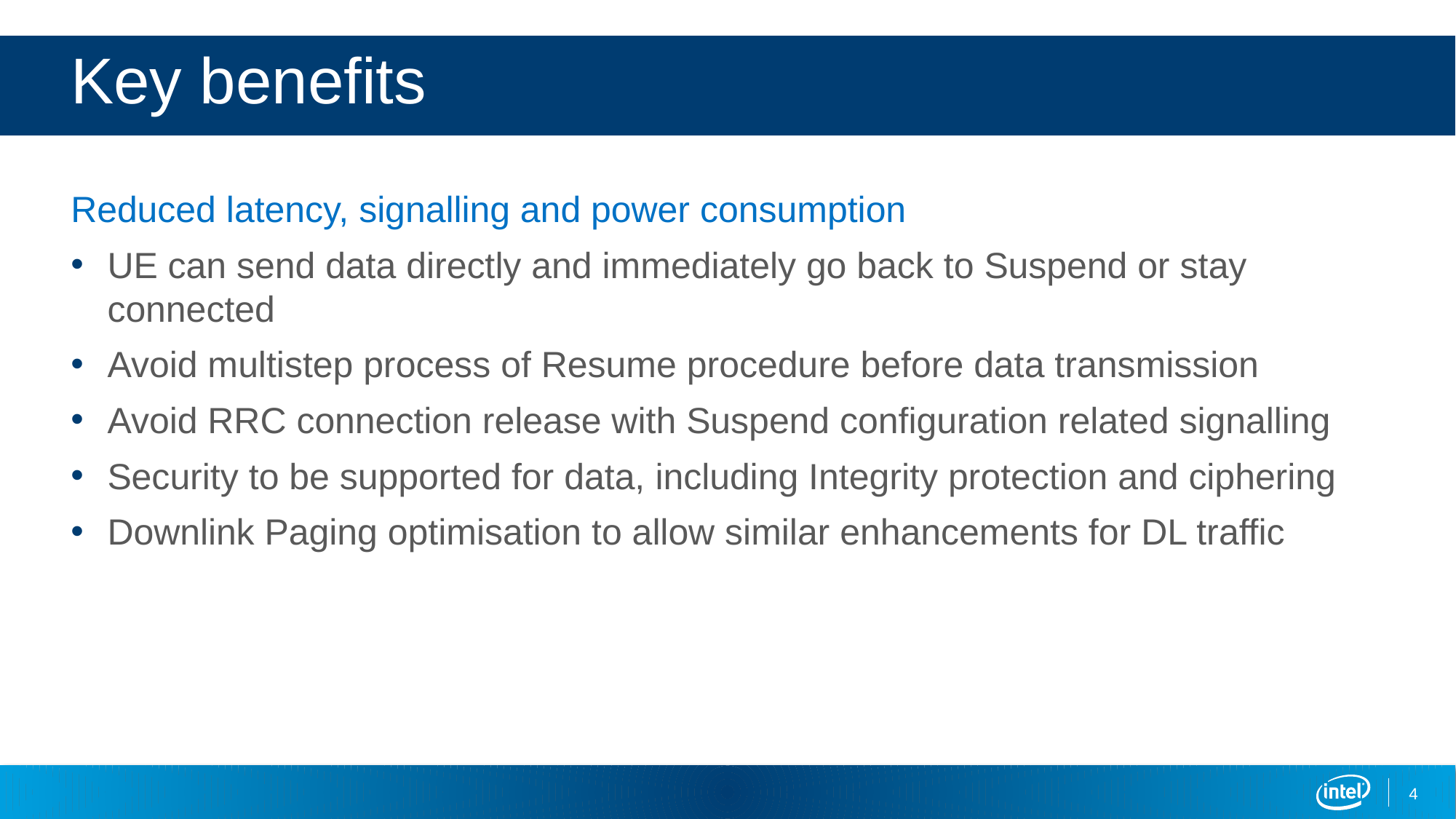

# Key benefits
Reduced latency, signalling and power consumption
UE can send data directly and immediately go back to Suspend or stay connected
Avoid multistep process of Resume procedure before data transmission
Avoid RRC connection release with Suspend configuration related signalling
Security to be supported for data, including Integrity protection and ciphering
Downlink Paging optimisation to allow similar enhancements for DL traffic

4